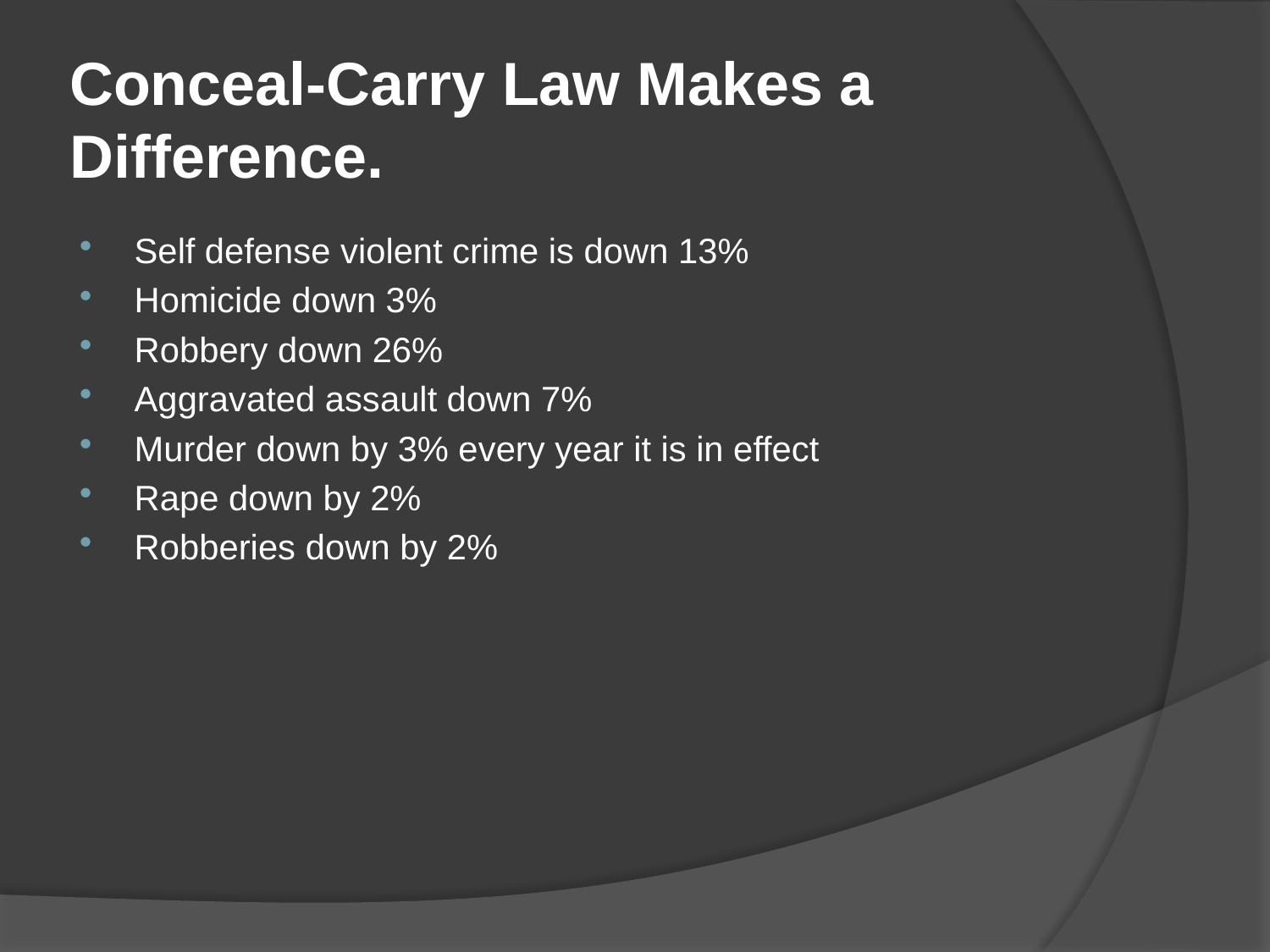

# Conceal-Carry Law Makes a Difference.
Self defense violent crime is down 13%
Homicide down 3%
Robbery down 26%
Aggravated assault down 7%
Murder down by 3% every year it is in effect
Rape down by 2%
Robberies down by 2%